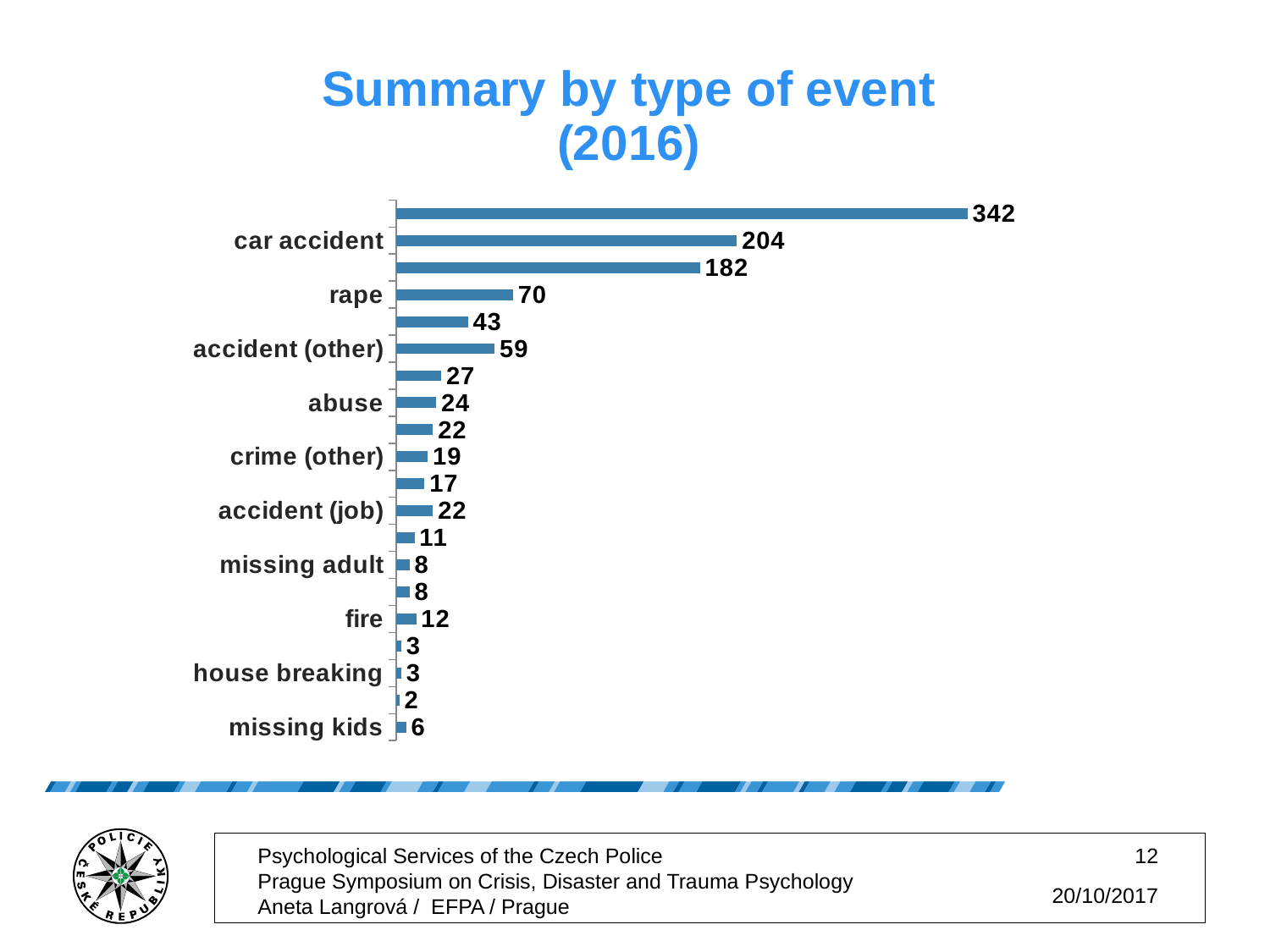

### Chart: Summary by type of event (2016)

| Category |  |
|---|---|
| missing kids | 6.0 |
| other | 2.0 |
| house breaking | 3.0 |
| restricting freedom | 3.0 |
| fire | 12.0 |
| stalking | 8.0 |
| missing adult | 8.0 |
| sexual abuse | 11.0 |
| accident (job) | 22.0 |
| robbery | 17.0 |
| crime (other) | 19.0 |
| accident (drowning) | 22.0 |
| abuse | 24.0 |
| attack | 27.0 |
| accident (other) | 59.0 |
| murder | 43.0 |
| rape | 70.0 |
| death (other) | 182.0 |
| car accident | 204.0 |
| suicide | 342.0 |
Psychological Services of the Czech Police                                             Prague Symposium on Crisis, Disaster and Trauma Psychology            Aneta Langrová /  EFPA / Prague
12
20/10/2017